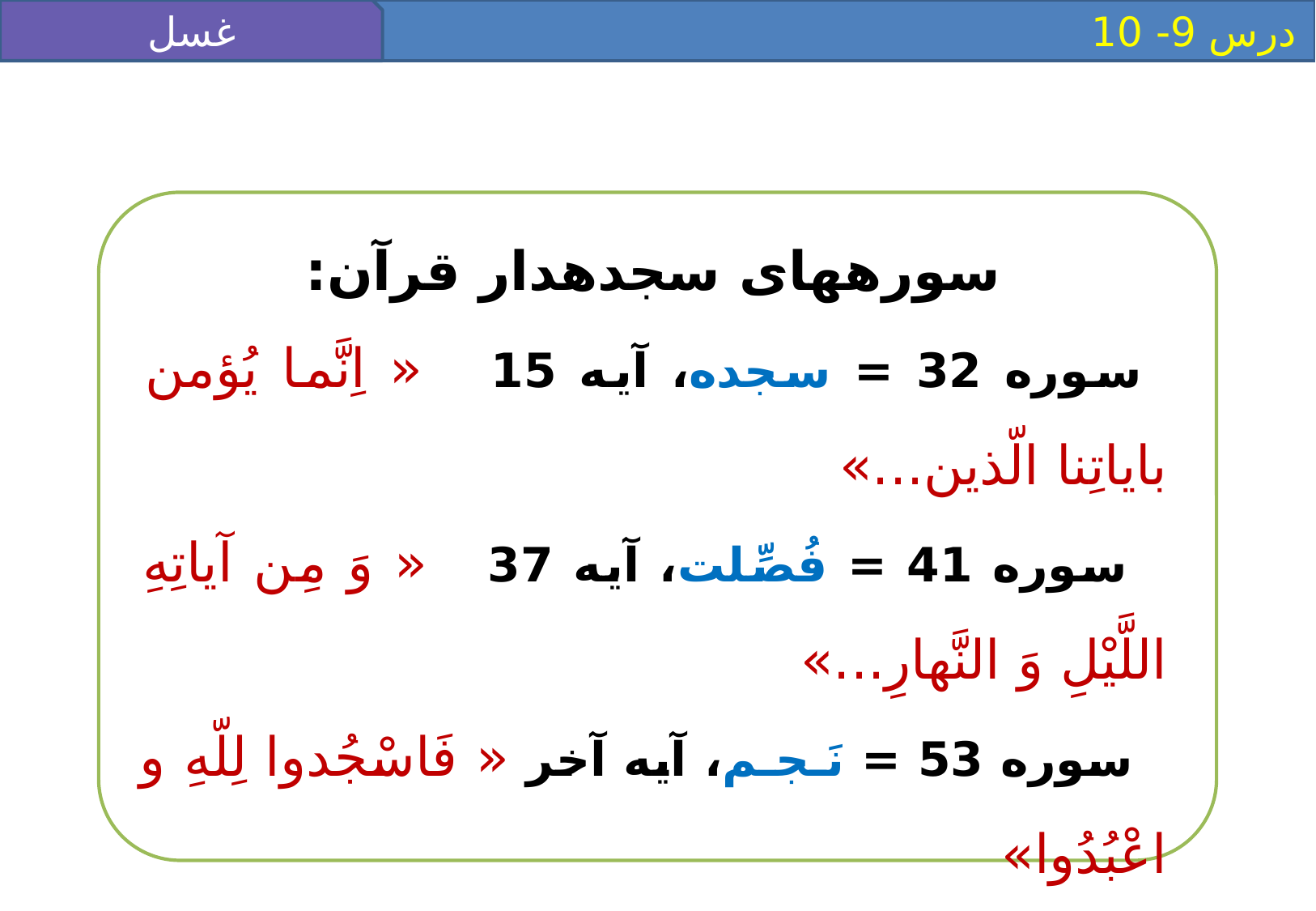

غسل
 درس 9- 10

سوره‏هاى سجده‏دار قرآن:
 سوره 32 = سجده، آيه 15   « اِنَّما يُؤمن باياتِنا الّذين...»
  سوره 41 = فُصِّلت، آيه 37   « وَ مِن آياتِهِ اللَّيْلِ وَ النَّهارِ...»
  سوره 53 = نَـجـم، آيه آخر « فَاسْجُدوا لِلّهِ و اعْبُدُوا»
  سوره 96 = عَــلَق، آيه آخر « كلاّ لا تُطِعْهُ و اسْجُدْ وَ اقْتَرِبْ»